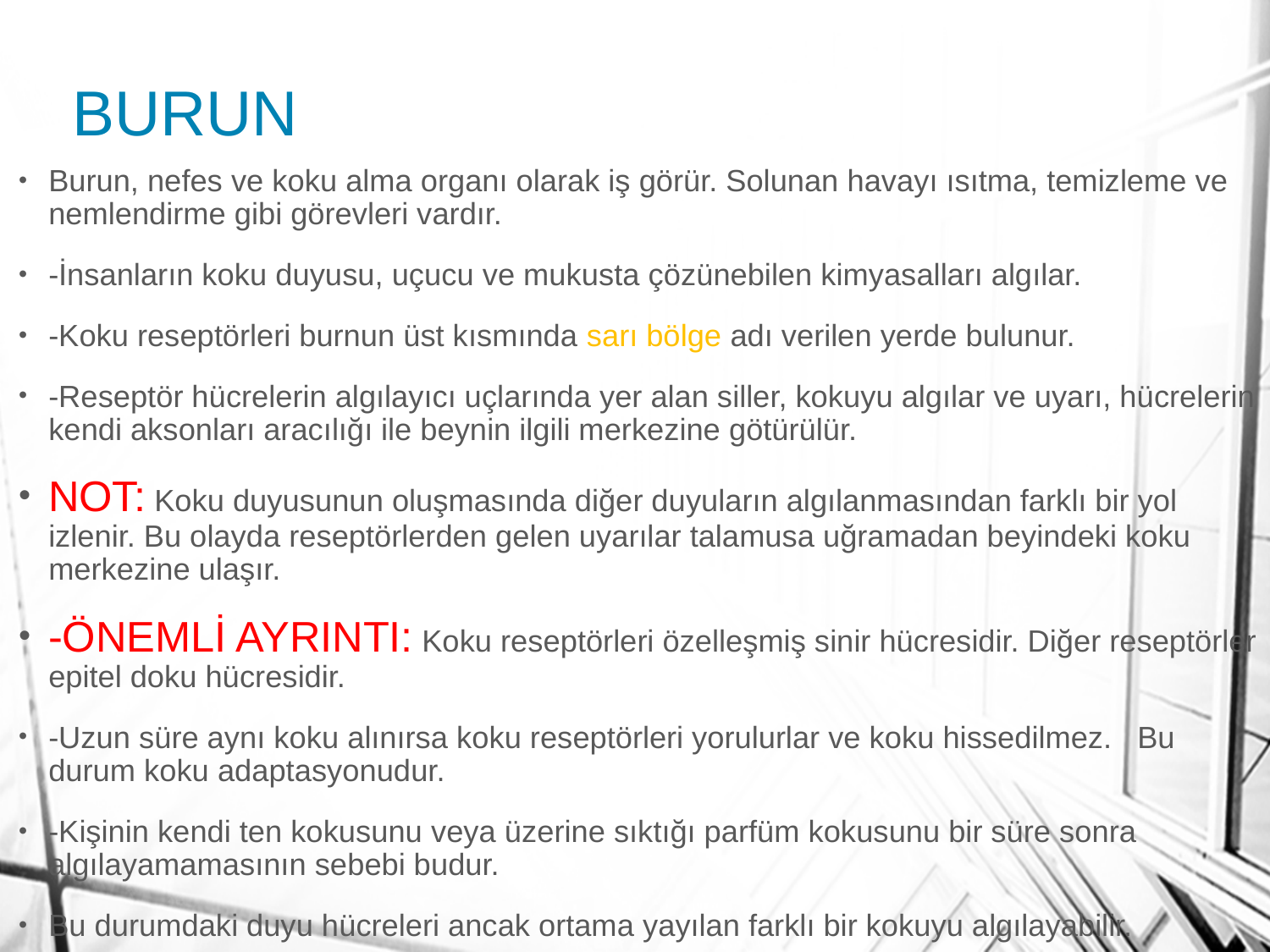

# BURUN
Burun, nefes ve koku alma organı olarak iş görür. Solunan havayı ısıtma, temizleme ve nemlendirme gibi görevleri vardır.
-İnsanların koku duyusu, uçucu ve mukusta çözünebilen kimyasalları algılar.
-Koku reseptörleri burnun üst kısmında sarı bölge adı verilen yerde bulunur.
-Reseptör hücrelerin algılayıcı uçlarında yer alan siller, kokuyu algılar ve uyarı, hücrelerin kendi aksonları aracılığı ile beynin ilgili merkezine götürülür.
NOT: Koku duyusunun oluşmasında diğer duyuların algılanmasından farklı bir yol izlenir. Bu olayda reseptörlerden gelen uyarılar talamusa uğramadan beyindeki koku merkezine ulaşır.
-ÖNEMLİ AYRINTI: Koku reseptörleri özelleşmiş sinir hücresidir. Diğer reseptörler epitel doku hücresidir.
-Uzun süre aynı koku alınırsa koku reseptörleri yorulurlar ve koku hissedilmez.   Bu durum koku adaptasyonudur.
-Kişinin kendi ten kokusunu veya üzerine sıktığı parfüm kokusunu bir süre sonra algılayamamasının sebebi budur.
Bu durumdaki duyu hücreleri ancak ortama yayılan farklı bir kokuyu algılayabilir.